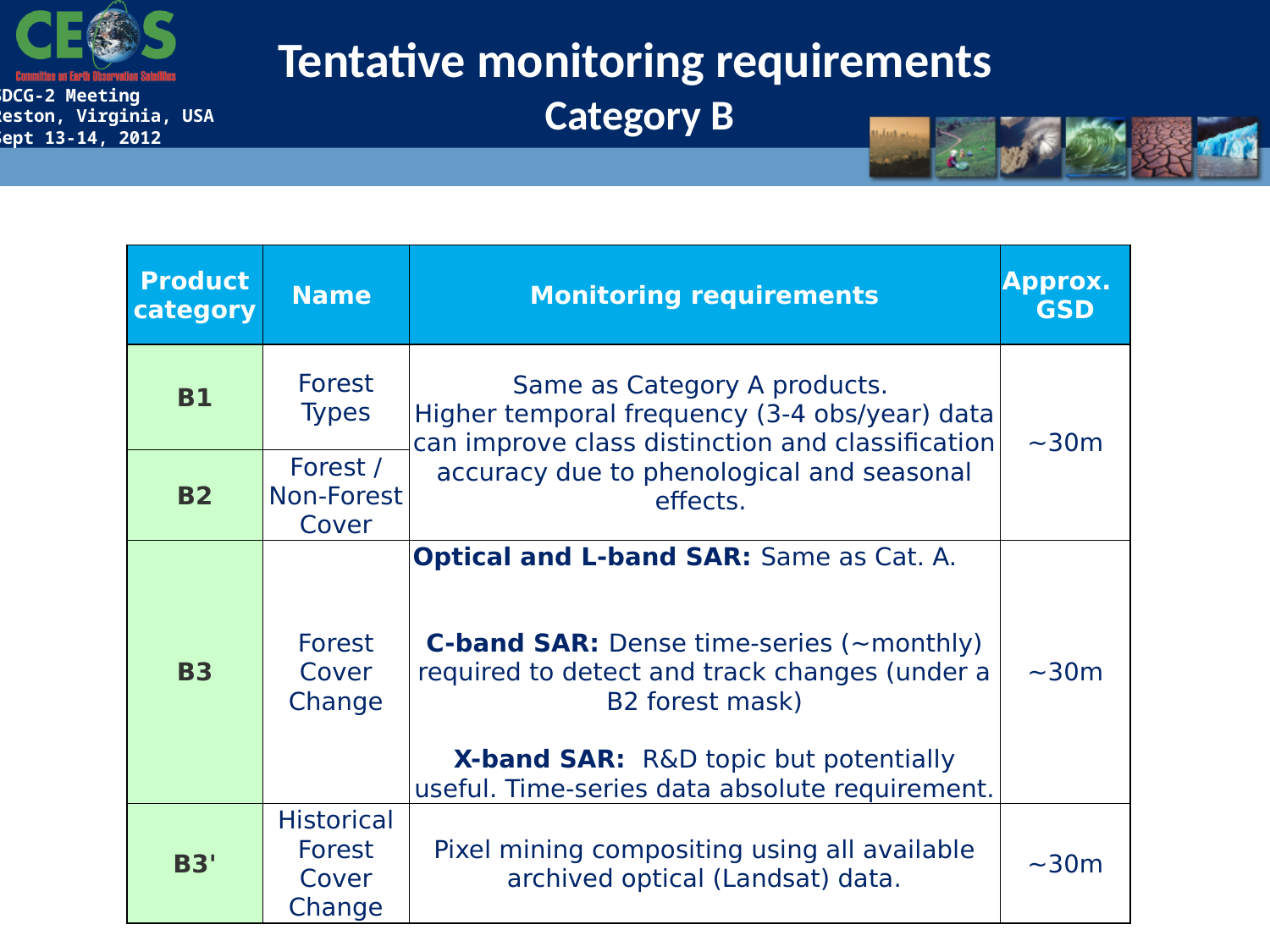

Tentative monitoring requirements
 Category B
| Product category | Name | Monitoring requirements | Approx. GSD |
| --- | --- | --- | --- |
| B1 | Forest Types | Same as Category A products. Higher temporal frequency (3-4 obs/year) data can improve class distinction and classification accuracy due to phenological and seasonal effects. | ~30m |
| B2 | Forest / Non-Forest Cover |  |  |
| B3 | Forest Cover Change | Optical and L-band SAR: Same as Cat. A. C-band SAR: Dense time-series (~monthly) required to detect and track changes (under a B2 forest mask) X-band SAR: R&D topic but potentially useful. Time-series data absolute requirement. | ~30m |
| B3' | Historical Forest Cover Change | Pixel mining compositing using all available archived optical (Landsat) data. | ~30m |